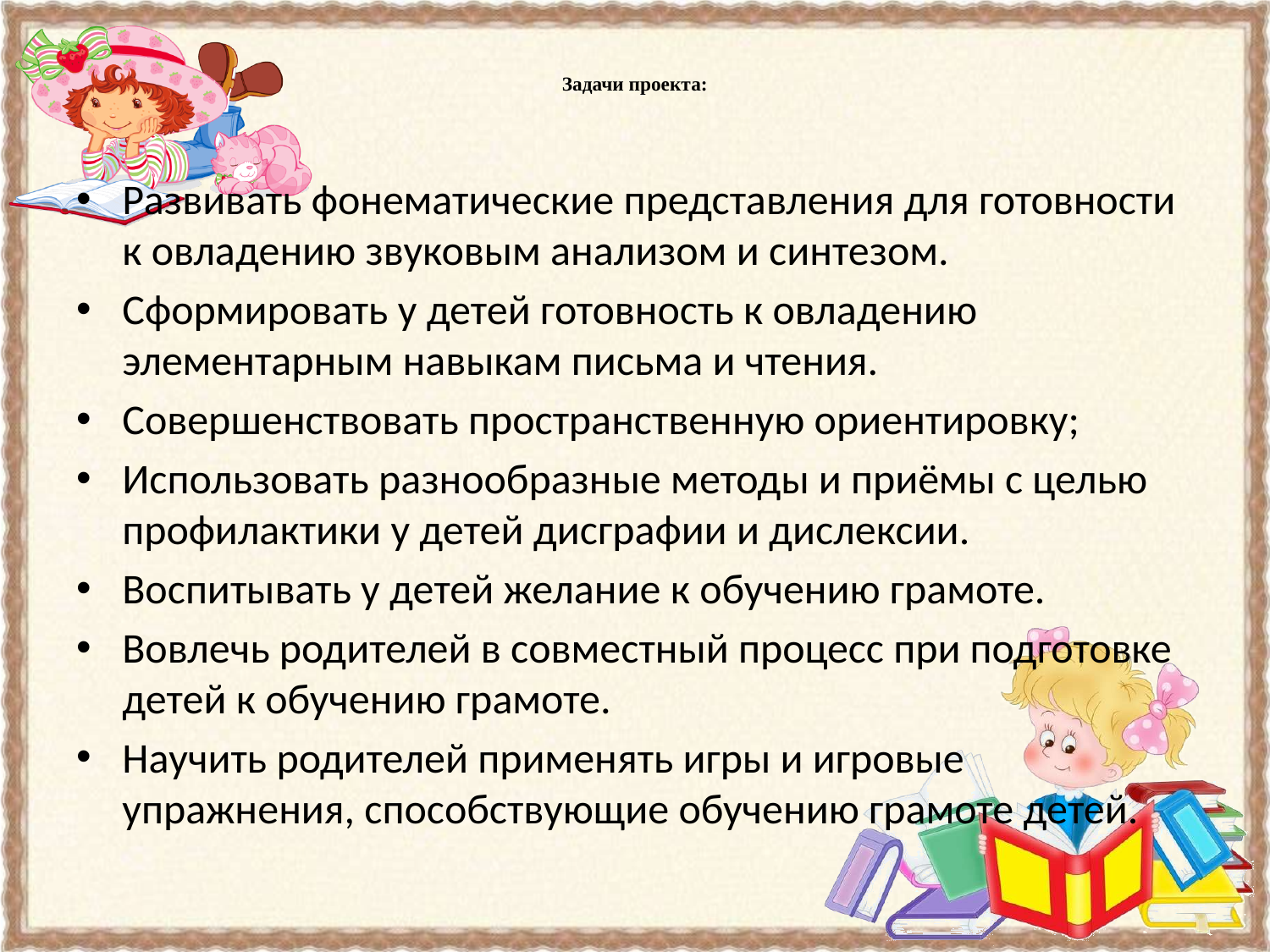

# Задачи проекта:
Развивать фонематические представления для готовности к овладению звуковым анализом и синтезом.
Сформировать у детей готовность к овладению элементарным навыкам письма и чтения.
Совершенствовать пространственную ориентировку;
Использовать разнообразные методы и приёмы с целью профилактики у детей дисграфии и дислексии.
Воспитывать у детей желание к обучению грамоте.
Вовлечь родителей в совместный процесс при подготовке детей к обучению грамоте.
Научить родителей применять игры и игровые упражнения, способствующие обучению грамоте детей.